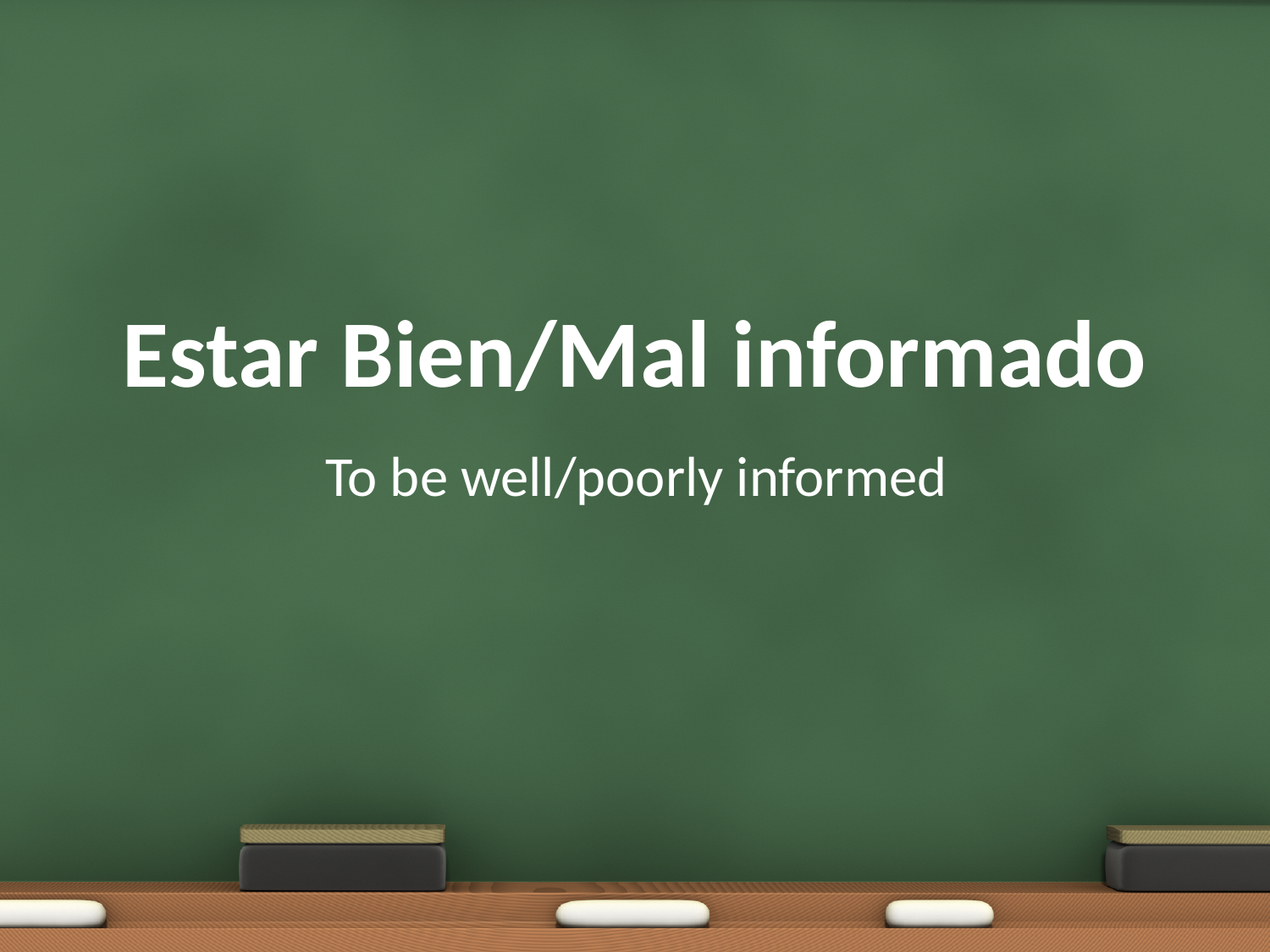

# Estar Bien/Mal informado
To be well/poorly informed